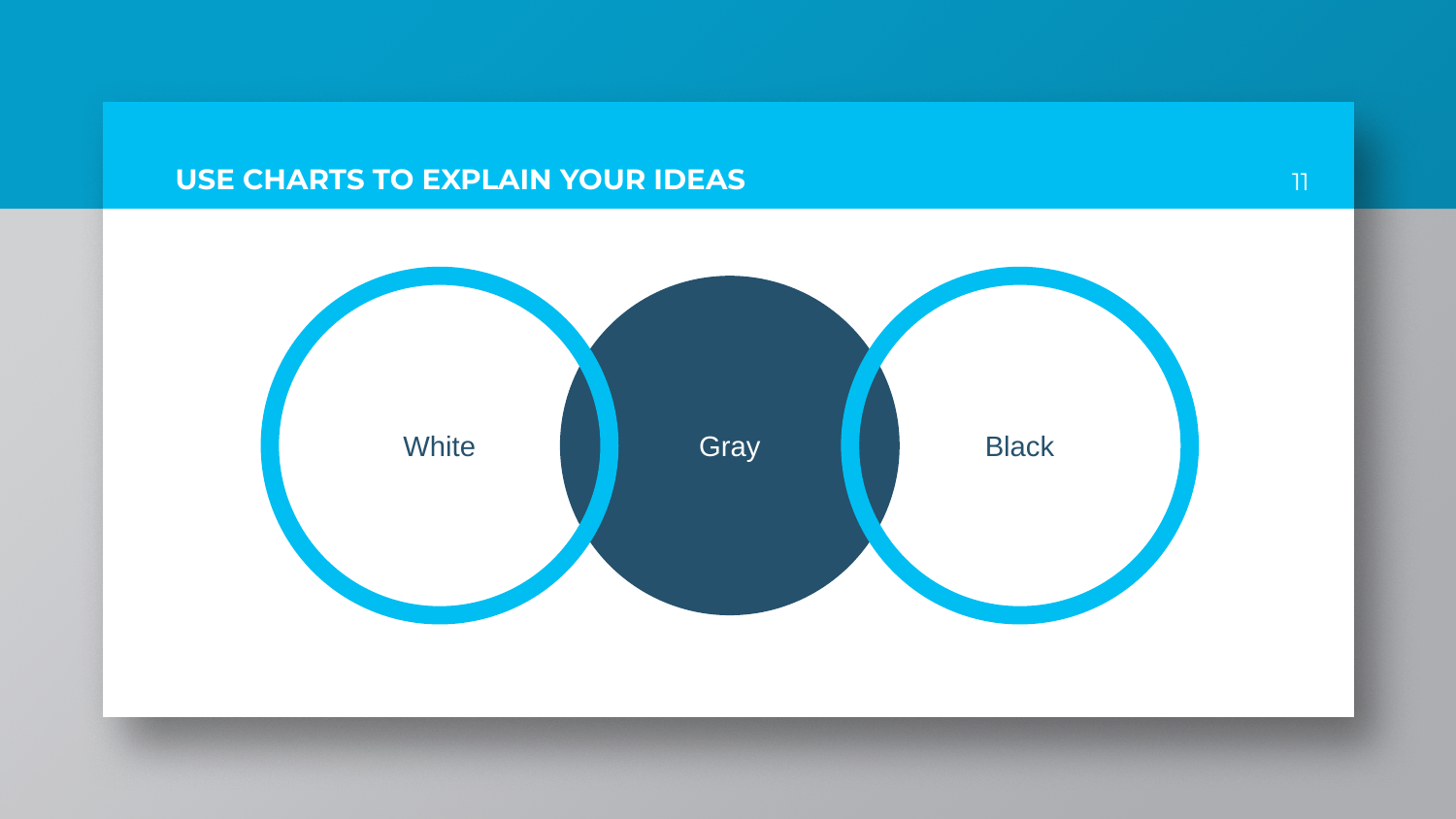

# USE CHARTS TO EXPLAIN YOUR IDEAS
11
White
Gray
Black